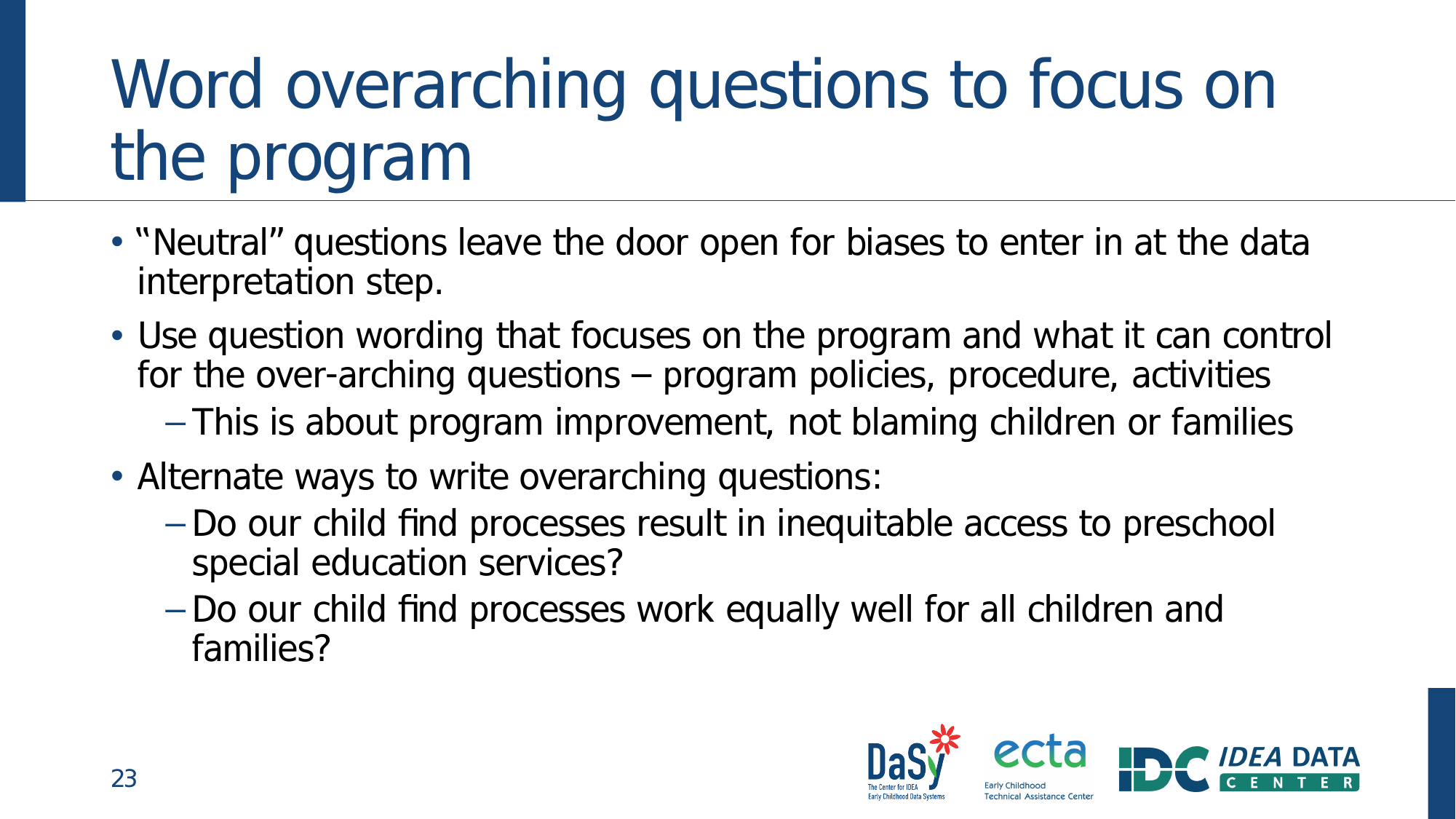

# Word overarching questions to focus on the program
“Neutral” questions leave the door open for biases to enter in at the data interpretation step.
Use question wording that focuses on the program and what it can control for the over-arching questions – program policies, procedure, activities
This is about program improvement, not blaming children or families
Alternate ways to write overarching questions:
Do our child find processes result in inequitable access to preschool special education services?
Do our child find processes work equally well for all children and families?